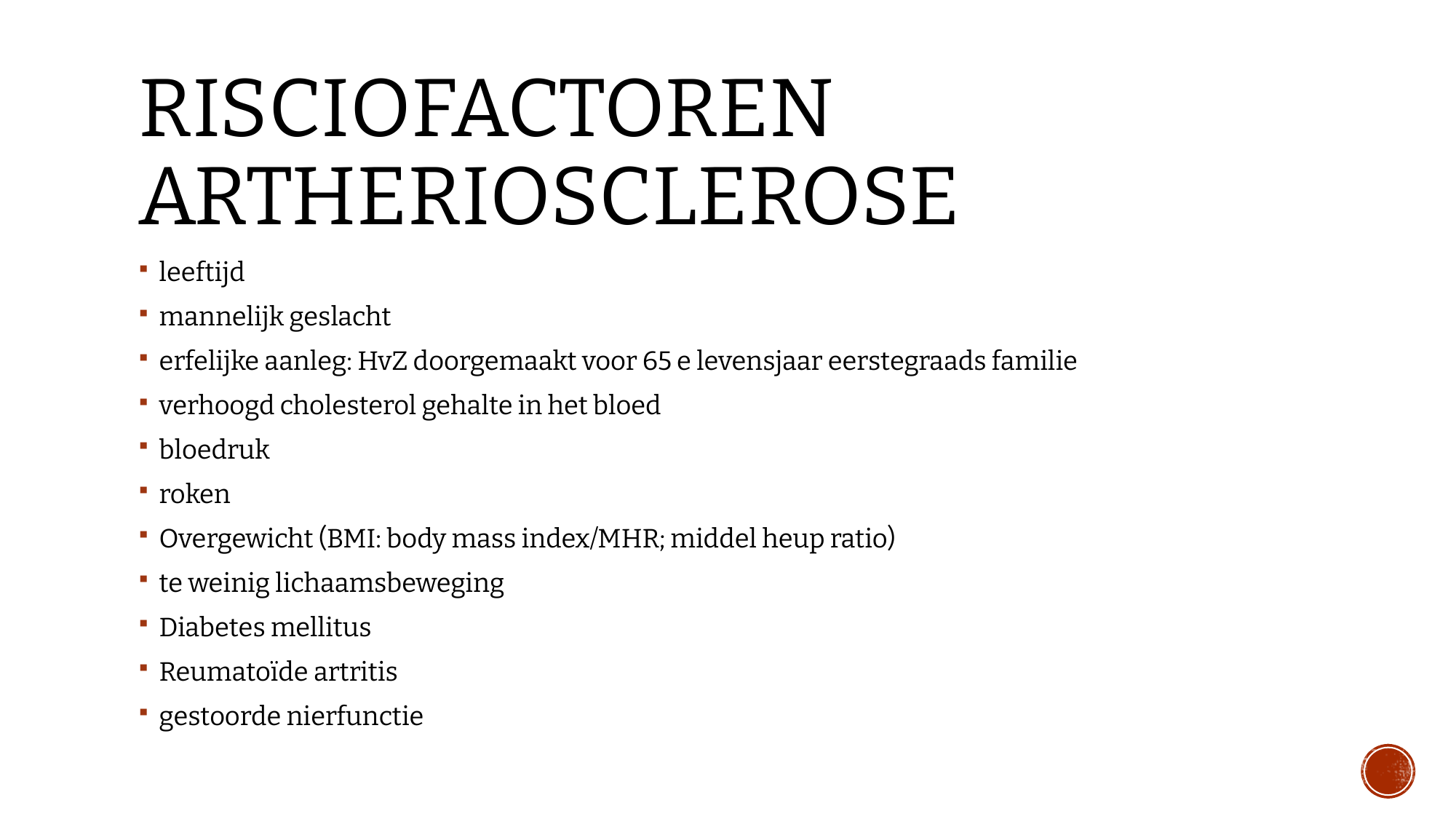

# Risciofactoren artheriosclerose
leeftijd
mannelijk geslacht
erfelijke aanleg: HvZ doorgemaakt voor 65 e levensjaar eerstegraads familie
verhoogd cholesterol gehalte in het bloed
bloedruk
roken
Overgewicht (BMI: body mass index/MHR; middel heup ratio)
te weinig lichaamsbeweging
Diabetes mellitus
Reumatoïde artritis
gestoorde nierfunctie